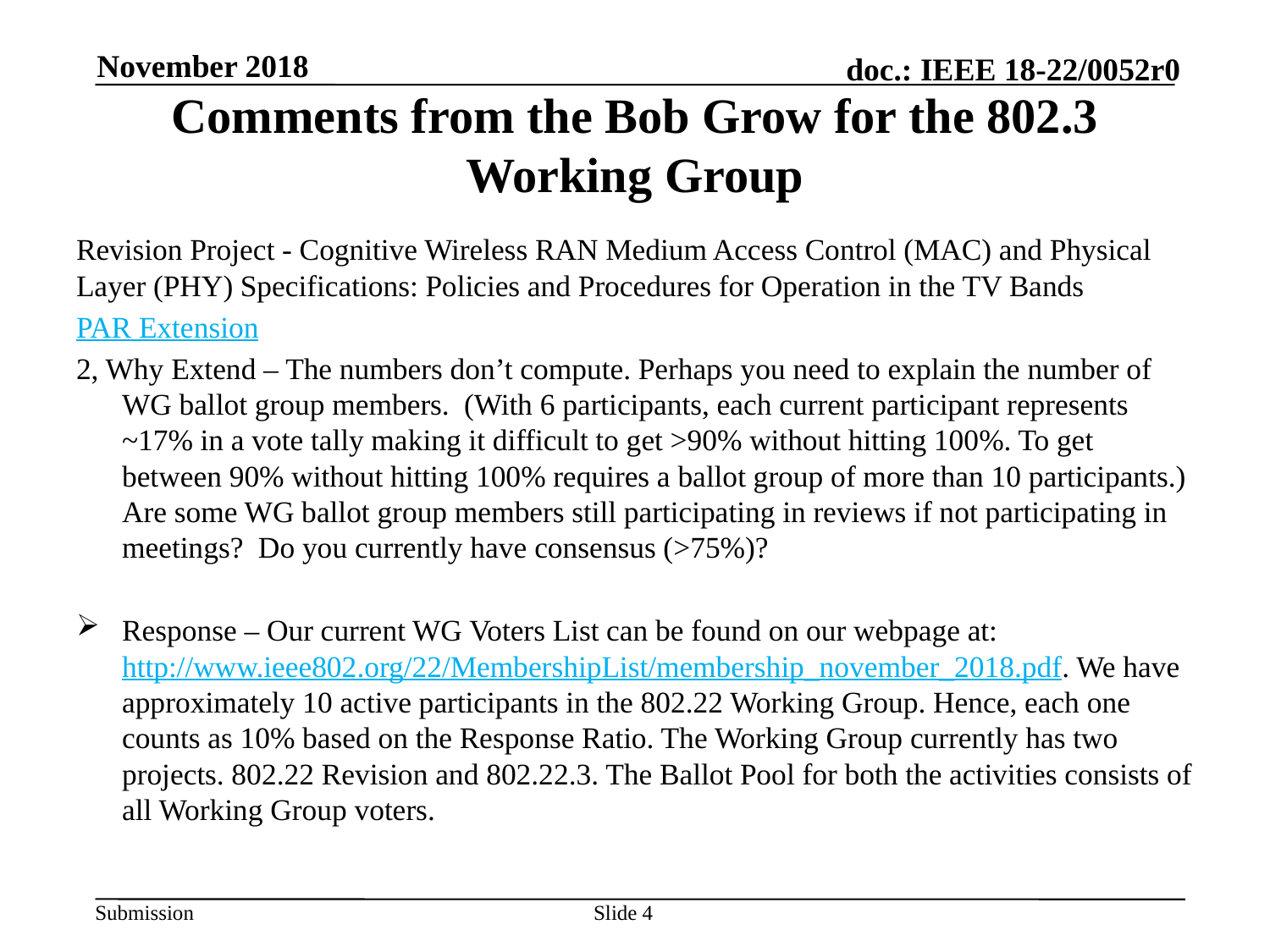

November 2018
# Comments from the Bob Grow for the 802.3 Working Group
Revision Project - Cognitive Wireless RAN Medium Access Control (MAC) and Physical Layer (PHY) Specifications: Policies and Procedures for Operation in the TV Bands
PAR Extension
2, Why Extend – The numbers don’t compute. Perhaps you need to explain the number of WG ballot group members.  (With 6 participants, each current participant represents ~17% in a vote tally making it difficult to get >90% without hitting 100%. To get between 90% without hitting 100% requires a ballot group of more than 10 participants.)  Are some WG ballot group members still participating in reviews if not participating in meetings?  Do you currently have consensus (>75%)?

Response – Our current WG Voters List can be found on our webpage at: http://www.ieee802.org/22/MembershipList/membership_november_2018.pdf. We have approximately 10 active participants in the 802.22 Working Group. Hence, each one counts as 10% based on the Response Ratio. The Working Group currently has two projects. 802.22 Revision and 802.22.3. The Ballot Pool for both the activities consists of all Working Group voters.

Slide 4